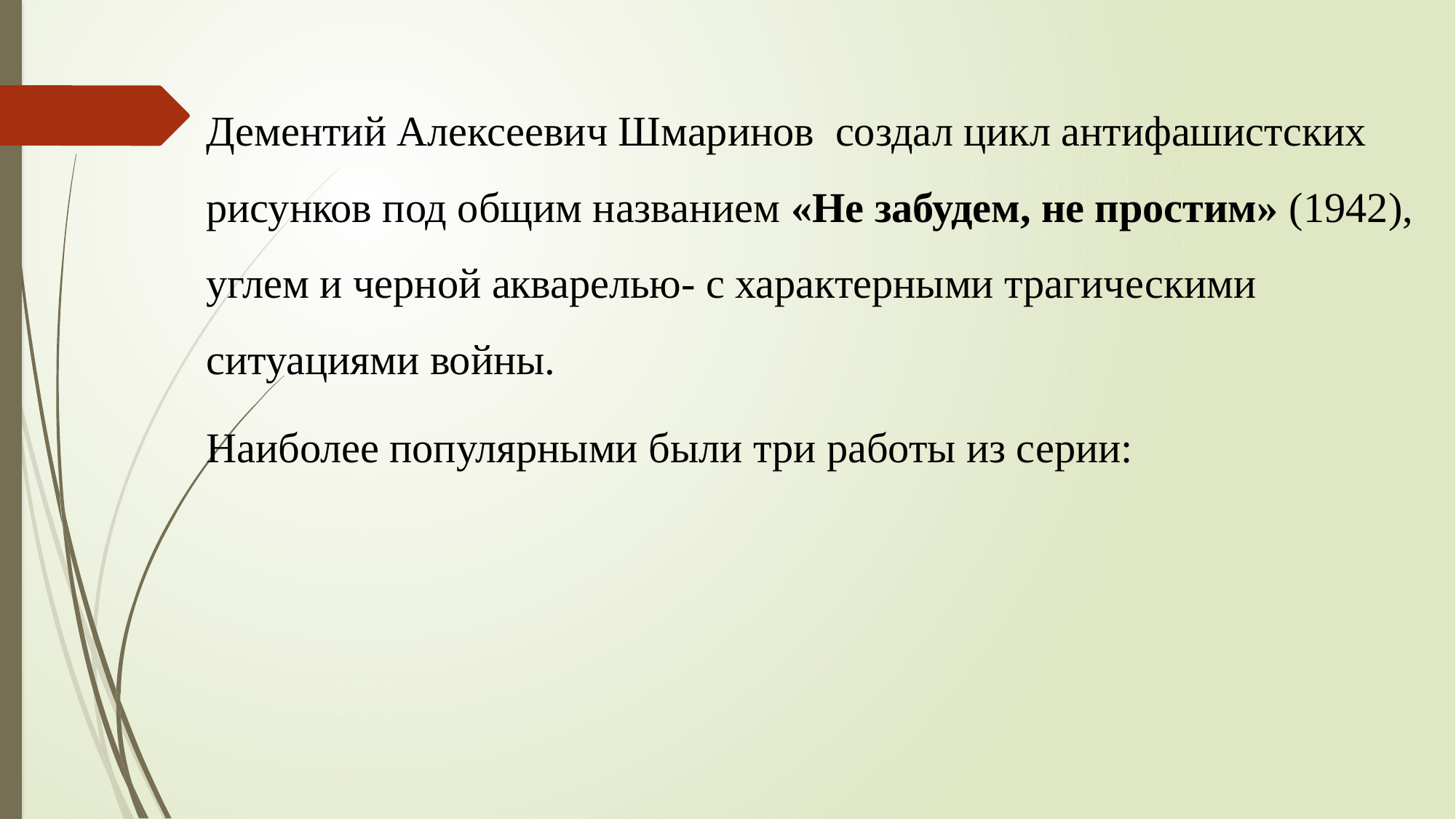

Дементий Алексеевич Шмаринов  создал цикл антифашистских рисунков под общим названием «Не забудем, не простим» (1942), углем и черной акварелью- с характерными трагическими ситуациями войны.
Наиболее популярными были три работы из серии: